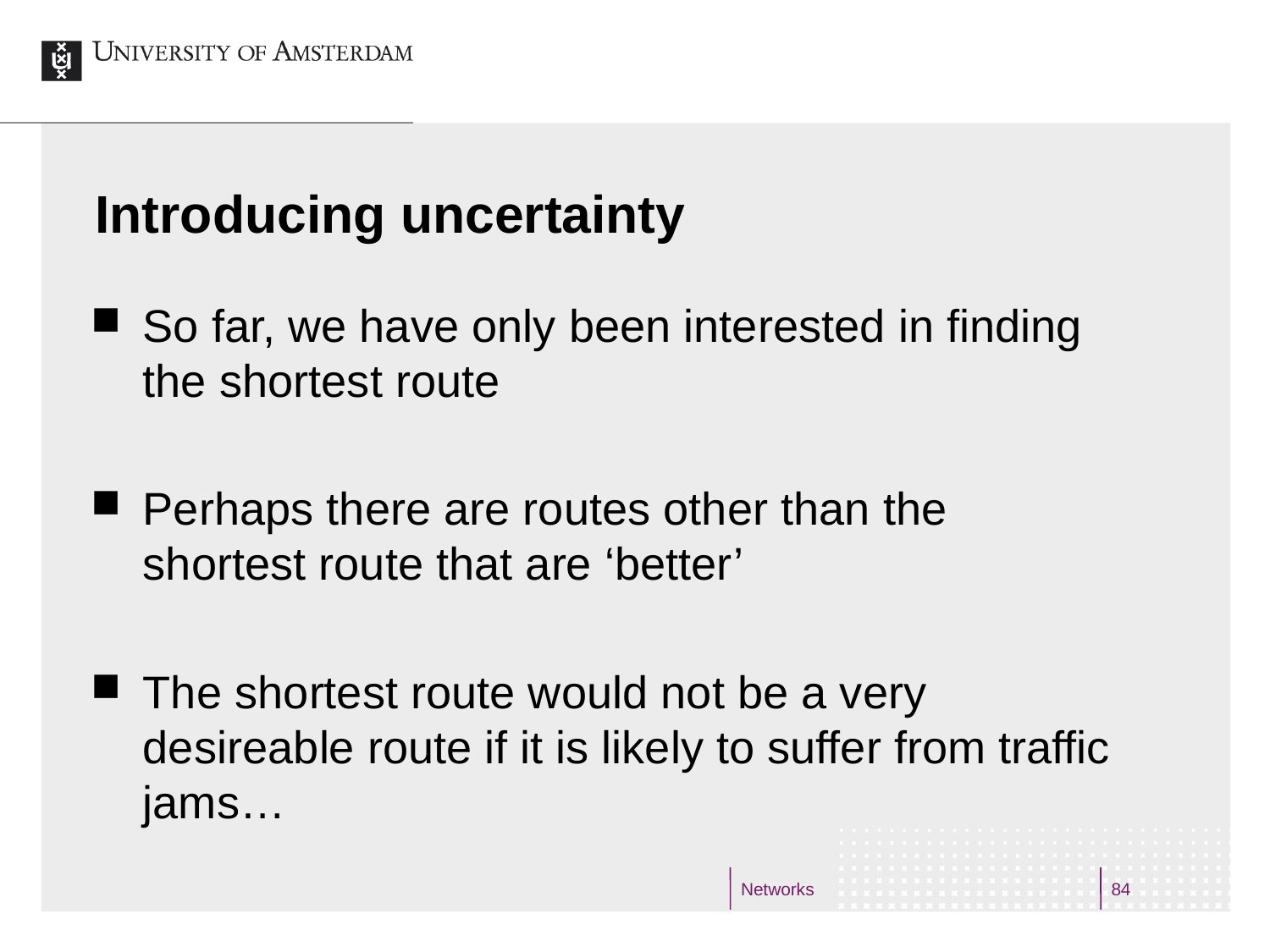

# Introducing uncertainty
So far, we have only been interested in finding the shortest route

Perhaps there are routes other than the shortest route that are ‘better’

The shortest route would not be a very desireable route if it is likely to suffer from traffic jams…
Networks
84